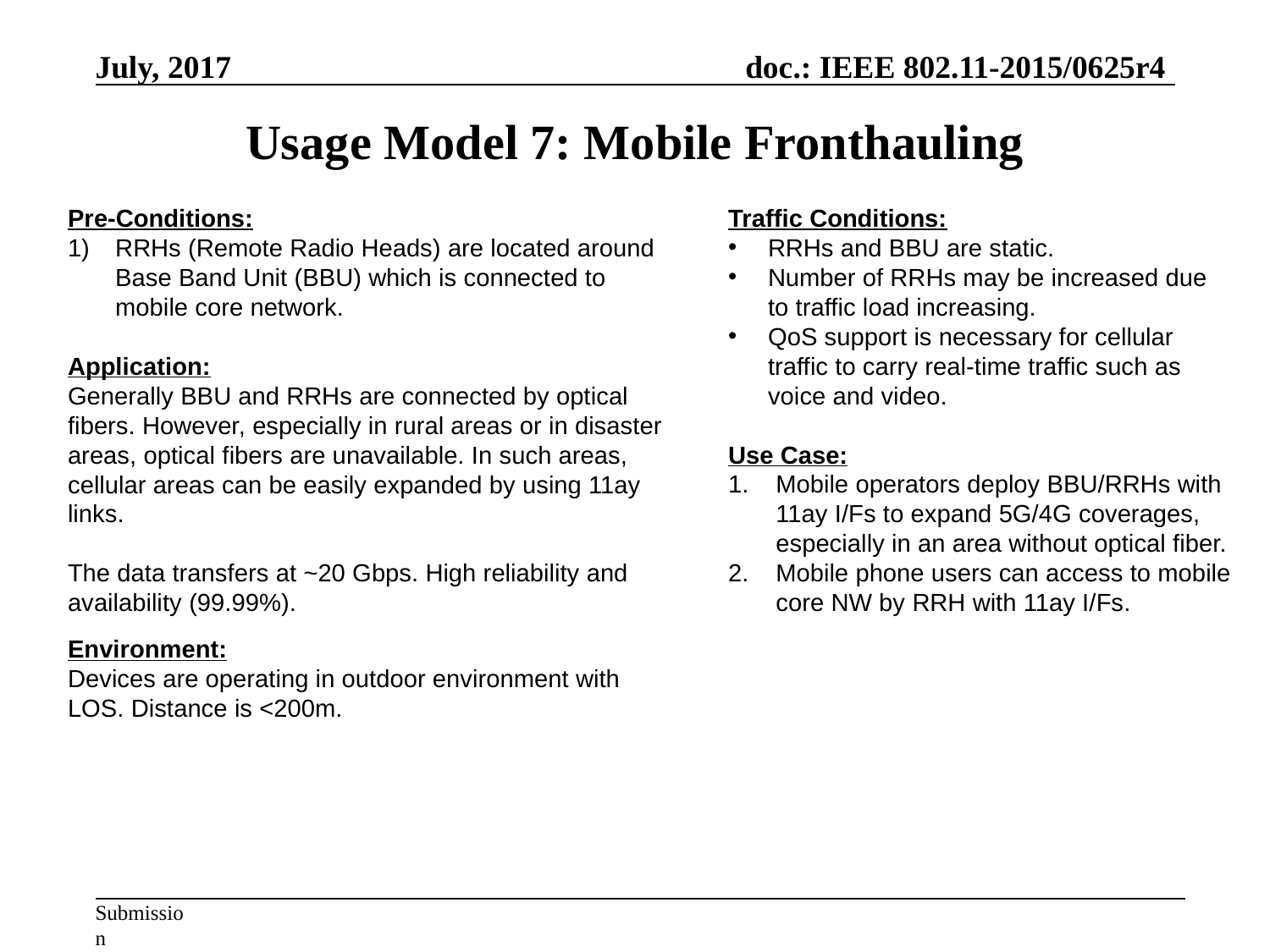

Usage Model 7: Mobile Fronthauling
Pre-Conditions:
RRHs (Remote Radio Heads) are located around Base Band Unit (BBU) which is connected to mobile core network.

Application:
Generally BBU and RRHs are connected by optical fibers. However, especially in rural areas or in disaster areas, optical fibers are unavailable. In such areas, cellular areas can be easily expanded by using 11ay links.

The data transfers at ~20 Gbps. High reliability and availability (99.99%).

Environment:
Devices are operating in outdoor environment with LOS. Distance is <200m.
Traffic Conditions:
RRHs and BBU are static.
Number of RRHs may be increased due to traffic load increasing.
QoS support is necessary for cellular traffic to carry real-time traffic such as voice and video.

Use Case:
Mobile operators deploy BBU/RRHs with 11ay I/Fs to expand 5G/4G coverages,  especially in an area without optical fiber.
Mobile phone users can access to mobile core NW by RRH with 11ay I/Fs.